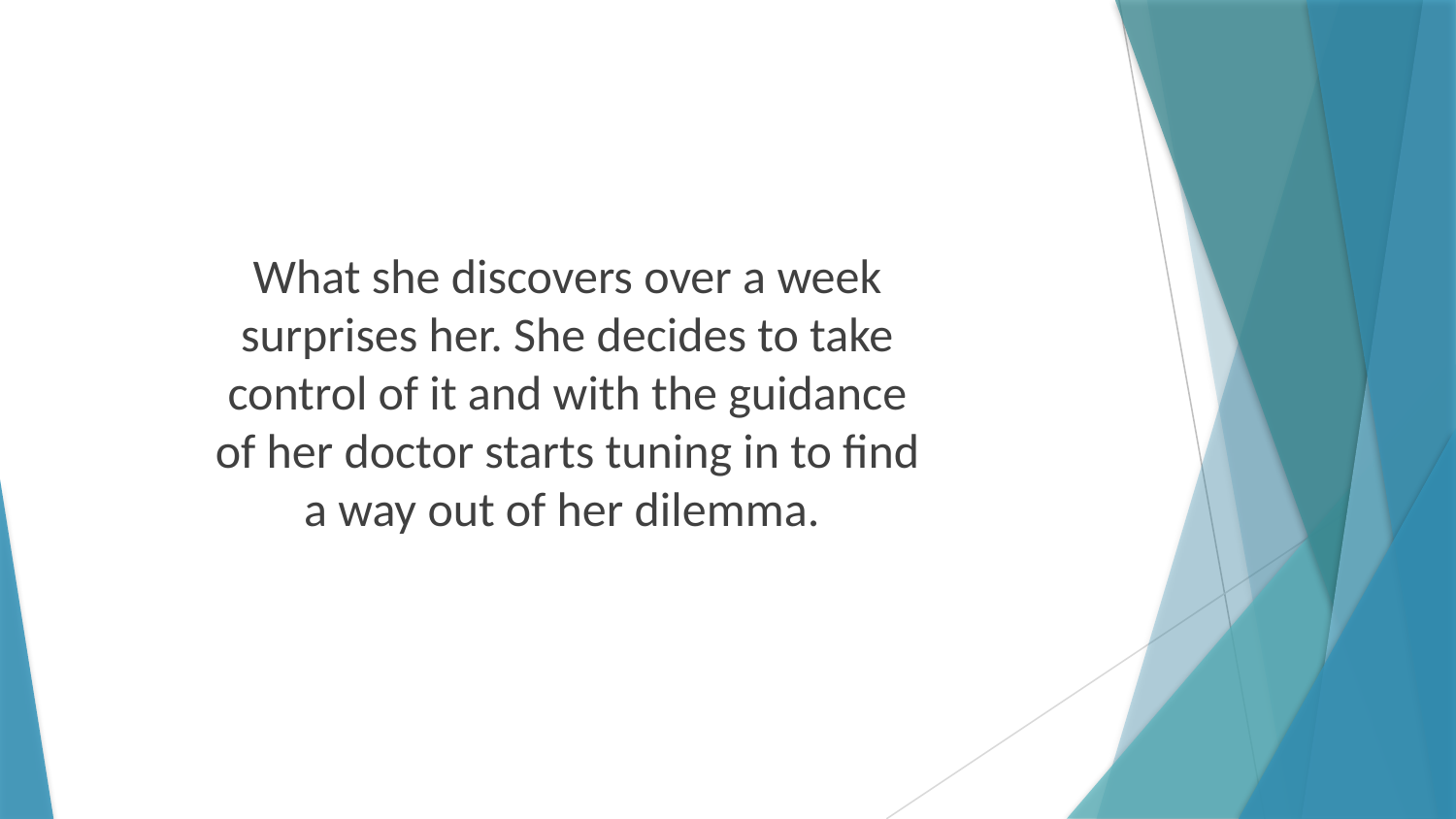

What she discovers over a week surprises her. She decides to take control of it and with the guidance of her doctor starts tuning in to find a way out of her dilemma.